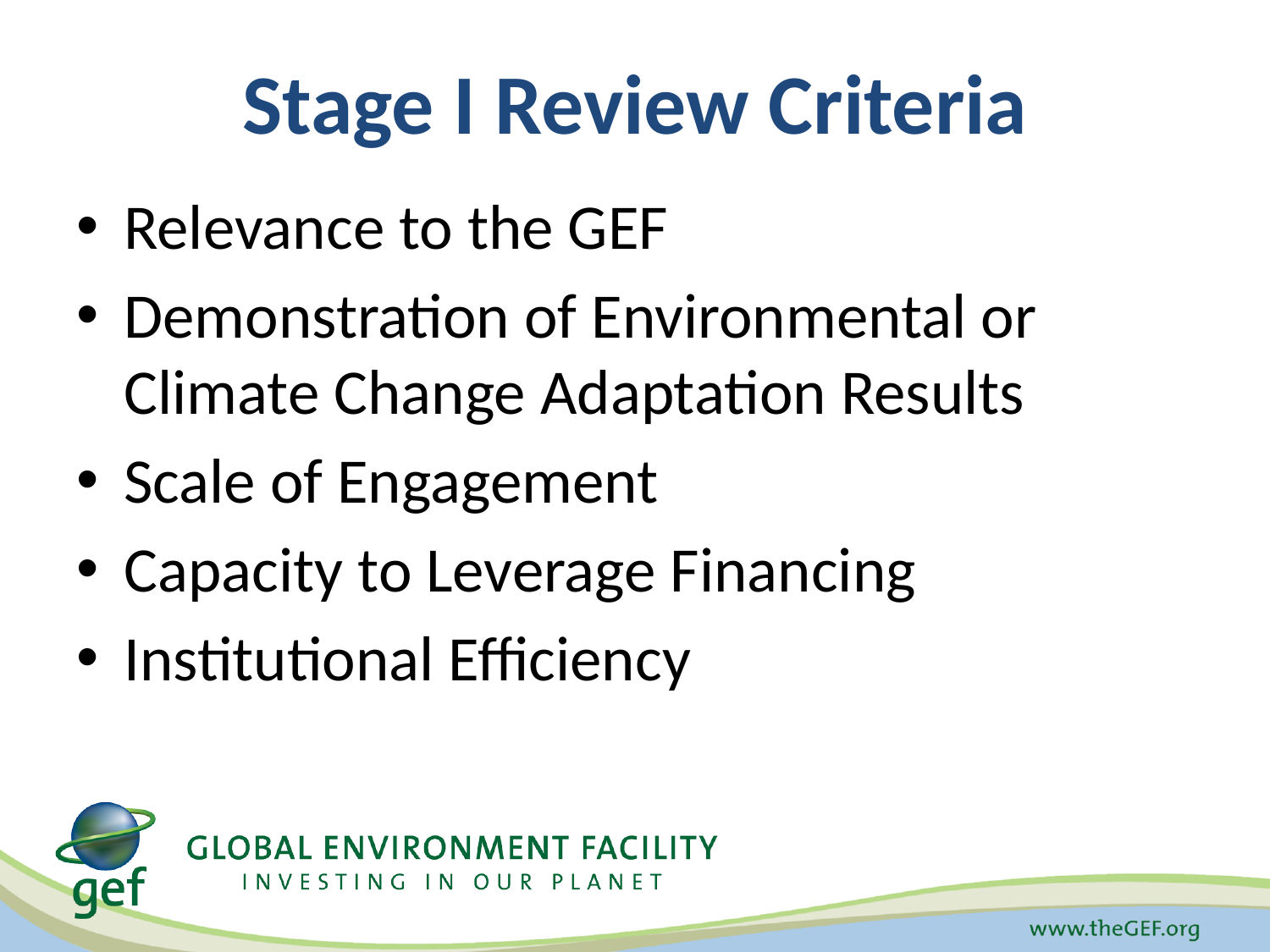

# Stage I Review Criteria
Relevance to the GEF
Demonstration of Environmental or Climate Change Adaptation Results
Scale of Engagement
Capacity to Leverage Financing
Institutional Efficiency